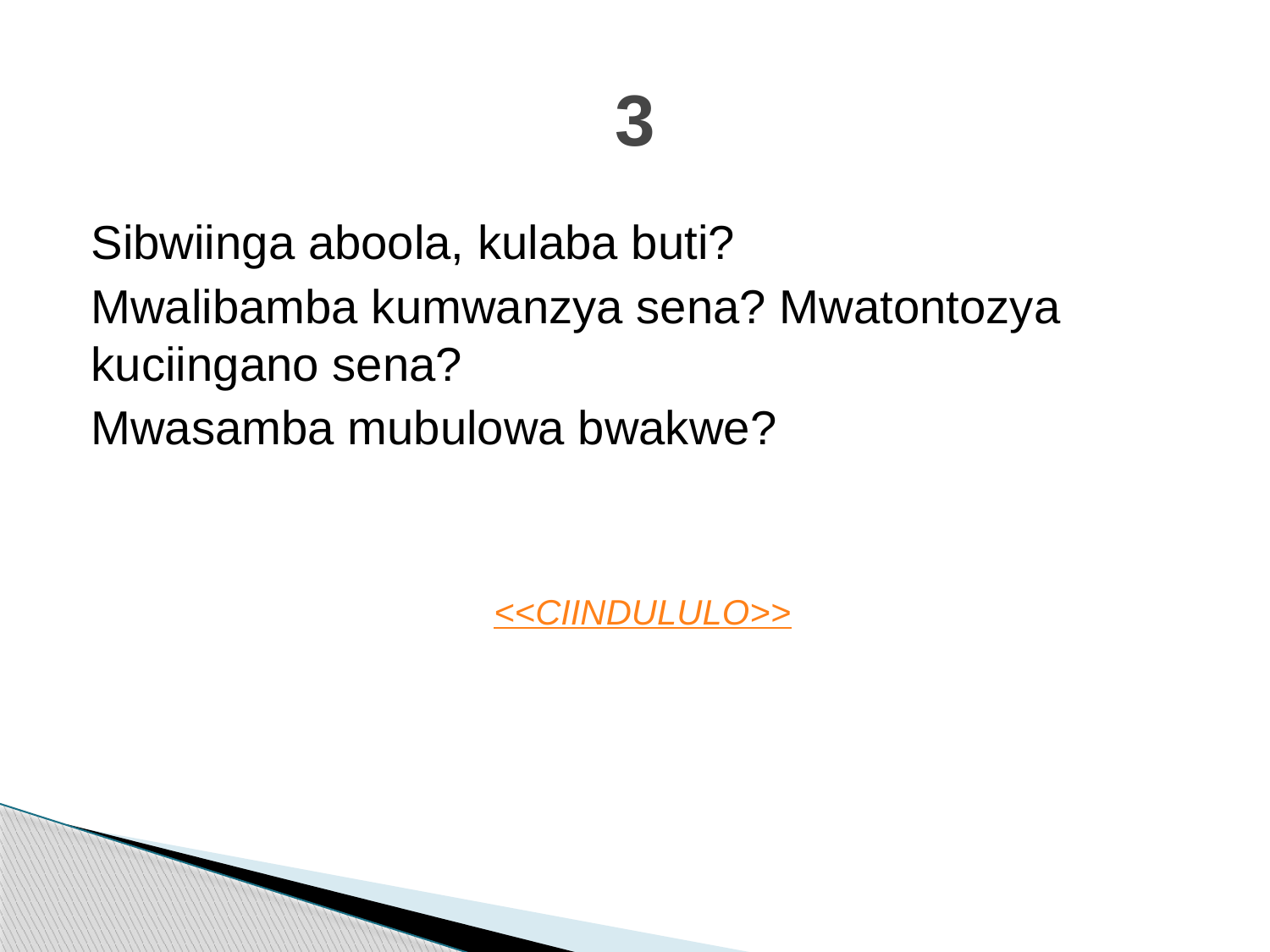

# 3
Sibwiinga aboola, kulaba buti?
Mwalibamba kumwanzya sena? Mwatontozya kuciingano sena?
Mwasamba mubulowa bwakwe?

<<CIINDULULO>>